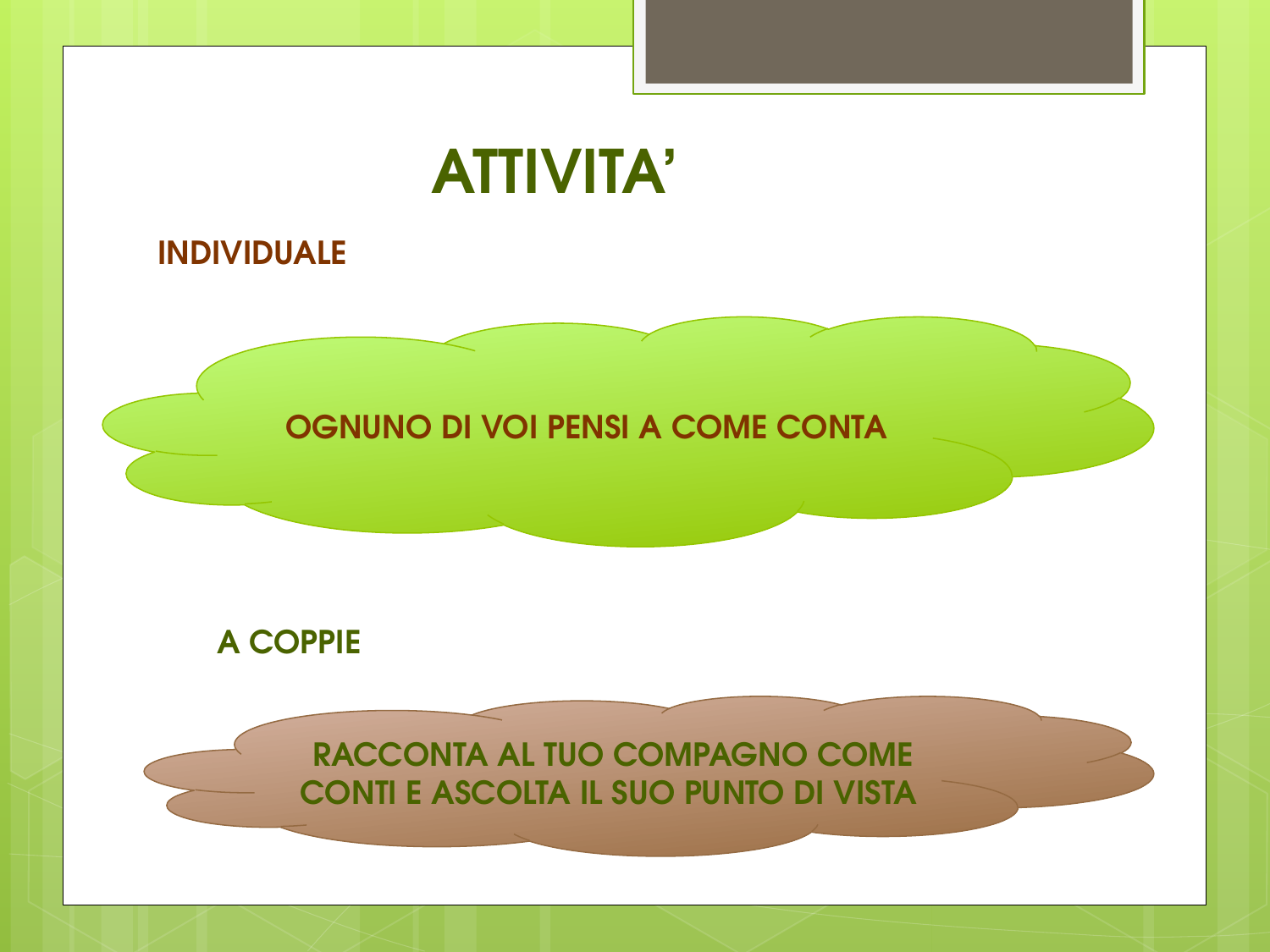

# ATTIVITA’
INDIVIDUALE
OGNUNO DI VOI PENSI A COME CONTA
A COPPIE
RACCONTA AL TUO COMPAGNO COME CONTI E ASCOLTA IL SUO PUNTO DI VISTA